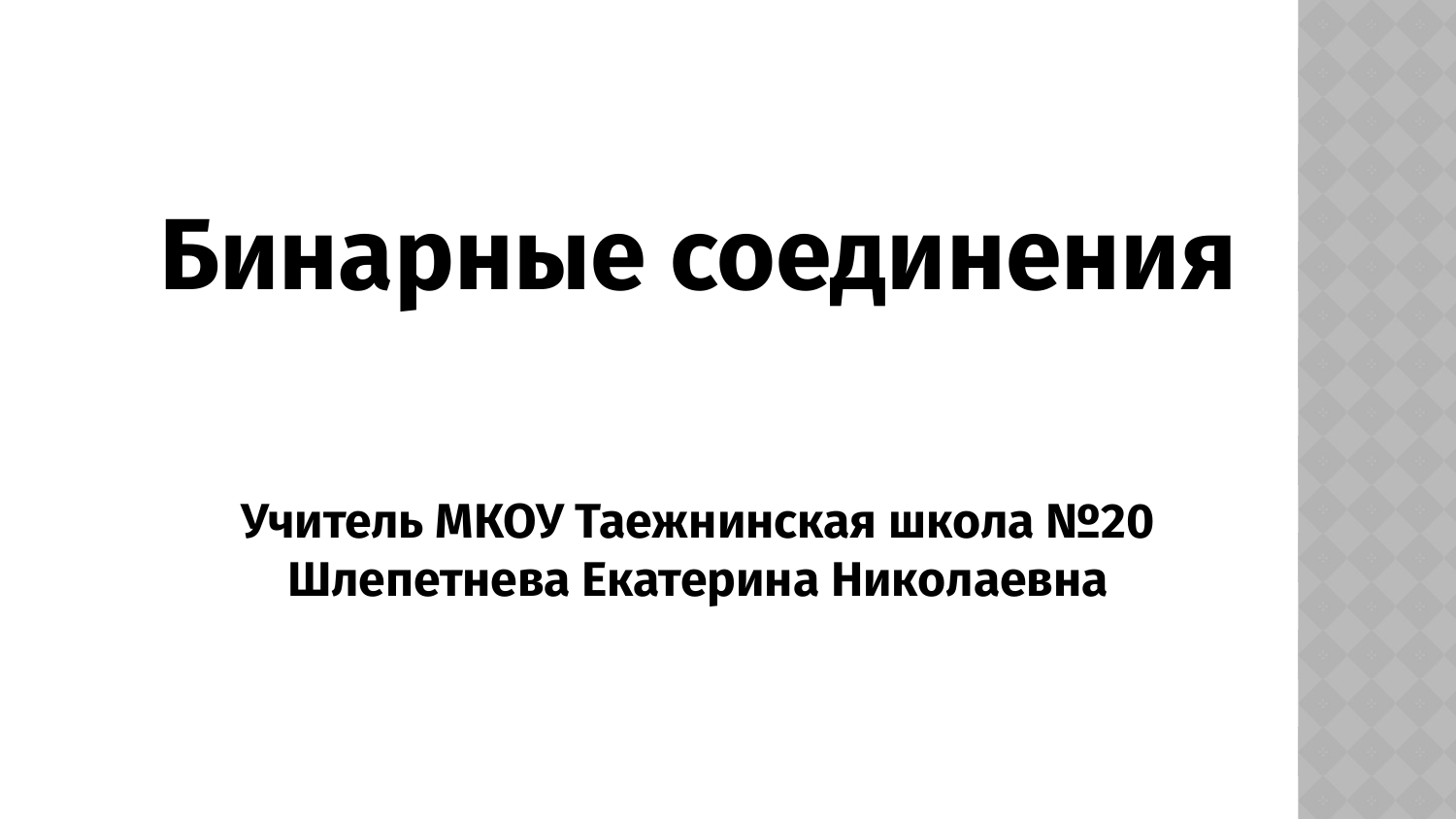

Бинарные соединения

Учитель МКОУ Таежнинская школа №20
Шлепетнева Екатерина Николаевна